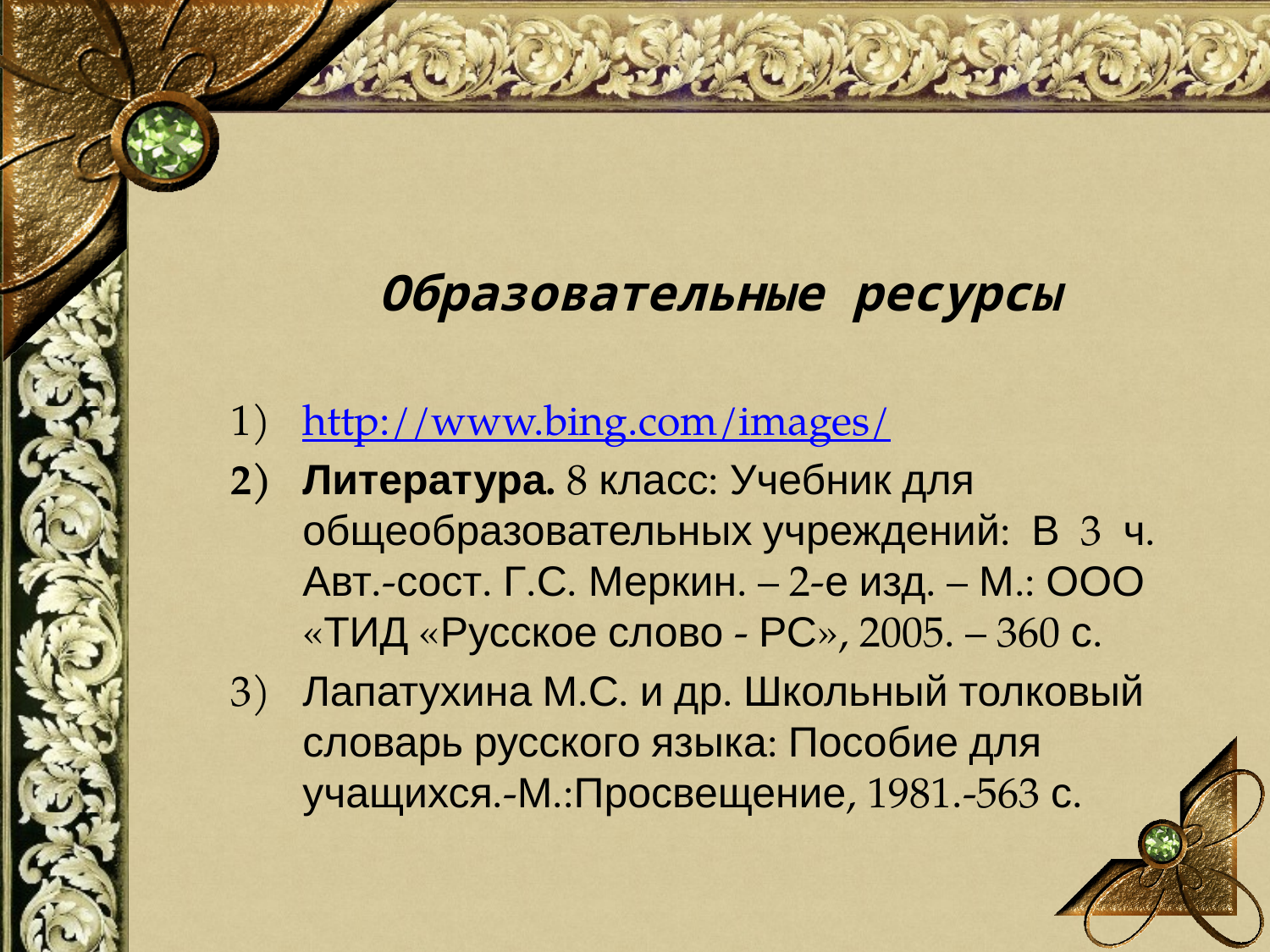

# Образовательные ресурсы
http://www.bing.com/images/
Литература. 8 класс: Учебник для общеобразовательных учреждений:  В  3  ч. Авт.-сост. Г.С. Меркин. – 2-е изд. – М.: ООО «ТИД «Русское слово - РС», 2005. – 360 с.
Лапатухина М.С. и др. Школьный толковый словарь русского языка: Пособие для учащихся.-М.:Просвещение, 1981.-563 с.